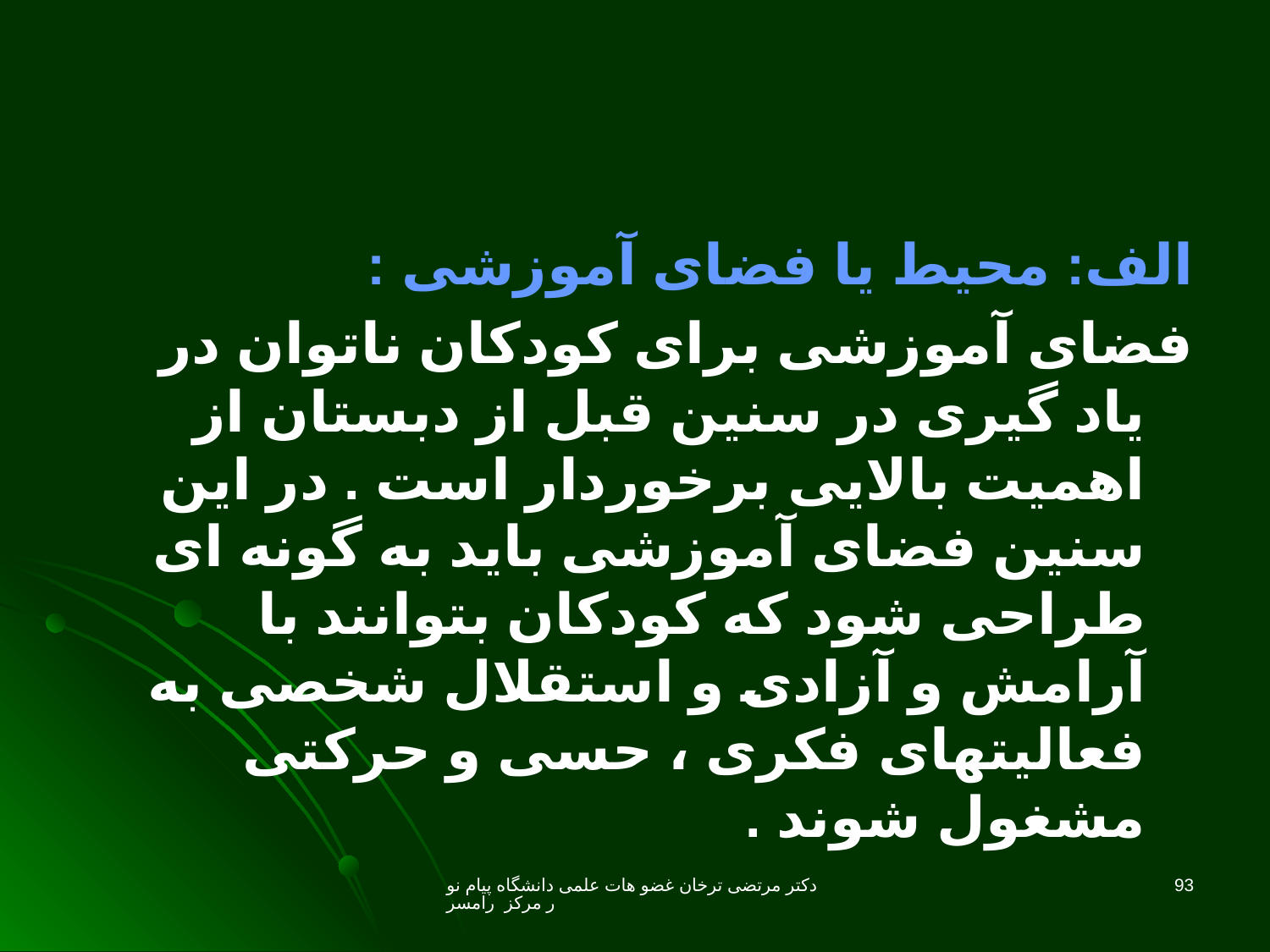

الف: محیط یا فضای آموزشی :
فضای آموزشی برای کودکان ناتوان در یاد گیری در سنین قبل از دبستان از اهمیت بالایی برخوردار است . در این سنین فضای آموزشی باید به گونه ای طراحی شود که کودکان بتوانند با آرامش و آزادی و استقلال شخصی به فعالیتهای فکری ، حسی و حرکتی مشغول شوند .

ادامه
دکتر مرتضی ترخان غضو هات علمی دانشگاه پیام نور مرکز رامسر
93